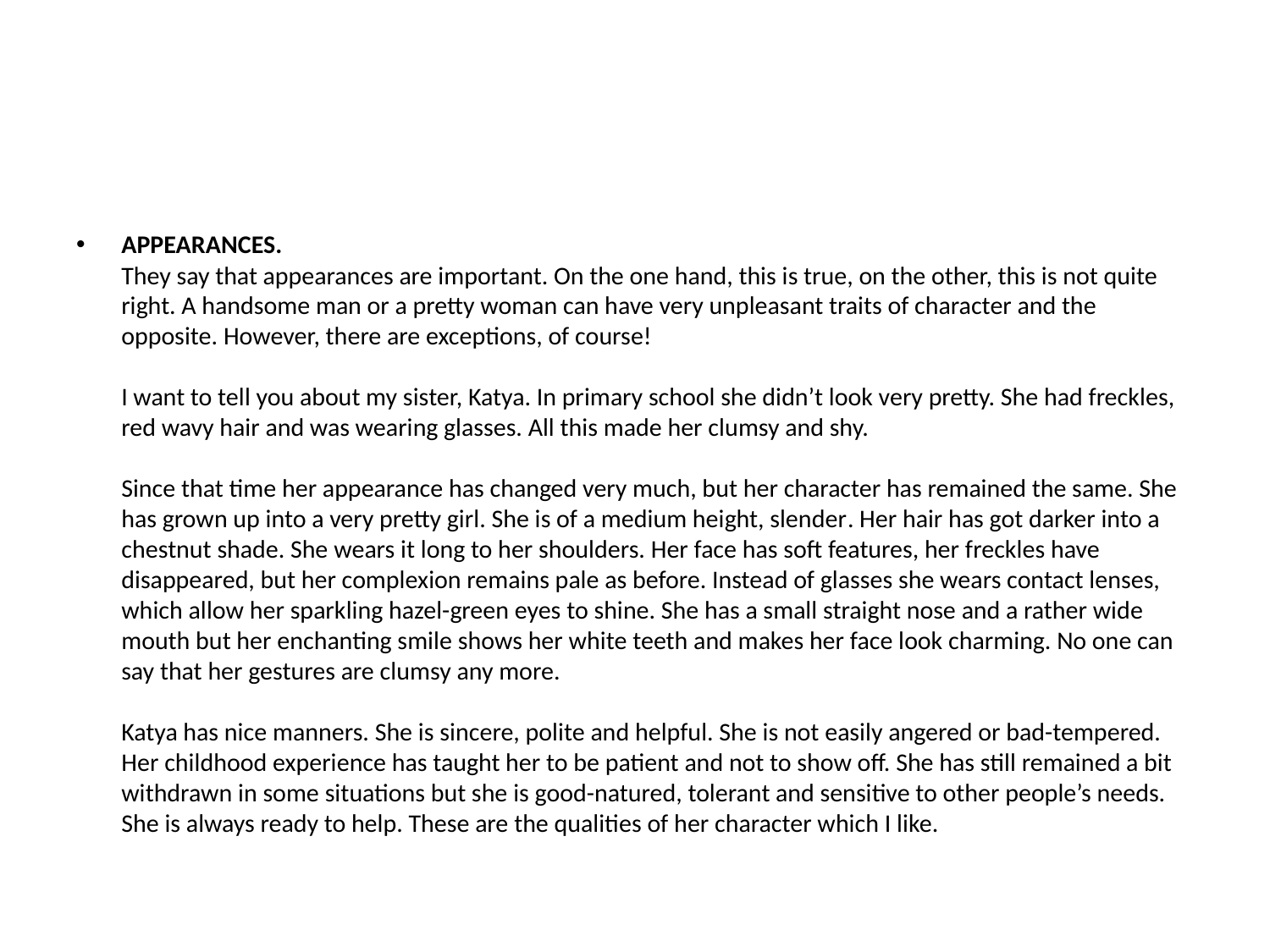

#
APPEARANCES.
They say that appearances are important. On the one hand, this is true, on the other, this is not quite right. A handsome man or a pretty woman can have very unpleasant traits of character and the opposite. However, there are exceptions, of course!
I want to tell you about my sister, Katya. In primary school she didn’t look very pretty. She had freckles, red wavy hair and was wearing glasses. All this made her clumsy and shy.
Since that time her appearance has changed very much, but her character has remained the same. She has grown up into a very pretty girl. She is of a medium height, slender. Her hair has got darker into a chestnut shade. She wears it long to her shoulders. Her face has soft features, her freckles have disappeared, but her complexion remains pale as before. Instead of glasses she wears contact lenses, which allow her sparkling hazel-green eyes to shine. She has a small straight nose and a rather wide mouth but her enchanting smile shows her white teeth and makes her face look charming. No one can say that her gestures are clumsy any more.
Katya has nice manners. She is sincere, polite and helpful. She is not easily angered or bad-tempered. Her childhood experience has taught her to be patient and not to show off. She has still remained a bit withdrawn in some situations but she is good-natured, tolerant and sensitive to other people’s needs. She is always ready to help. These are the qualities of her character which I like.